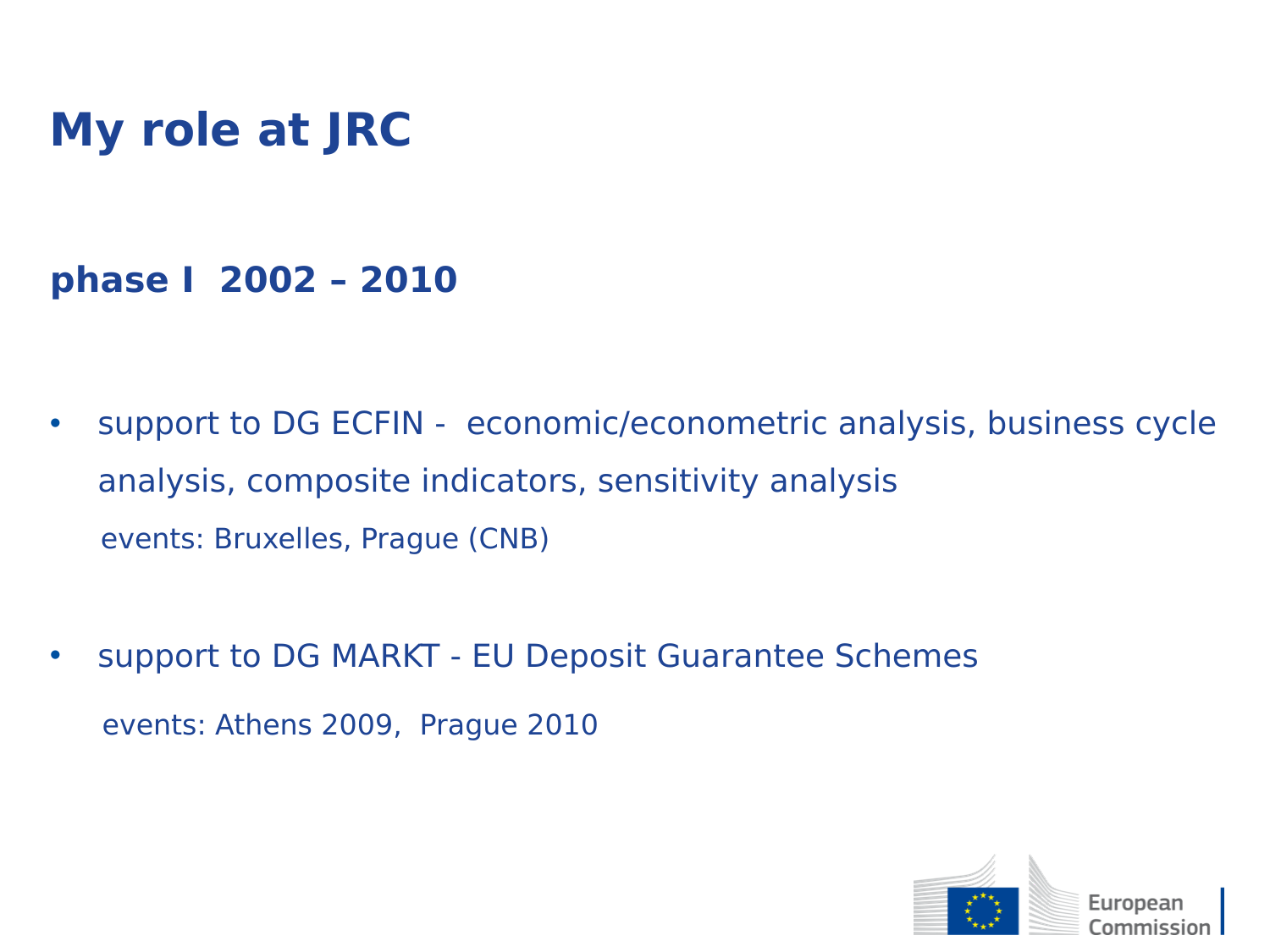

# My role at JRC
phase I  2002 – 2010

support to DG ECFIN -  economic/econometric analysis, business cycle analysis, composite indicators, sensitivity analysis
     events: Bruxelles, Prague (CNB)

support to DG MARKT - EU Deposit Guarantee Schemes
  events: Athens 2009,  Prague 2010